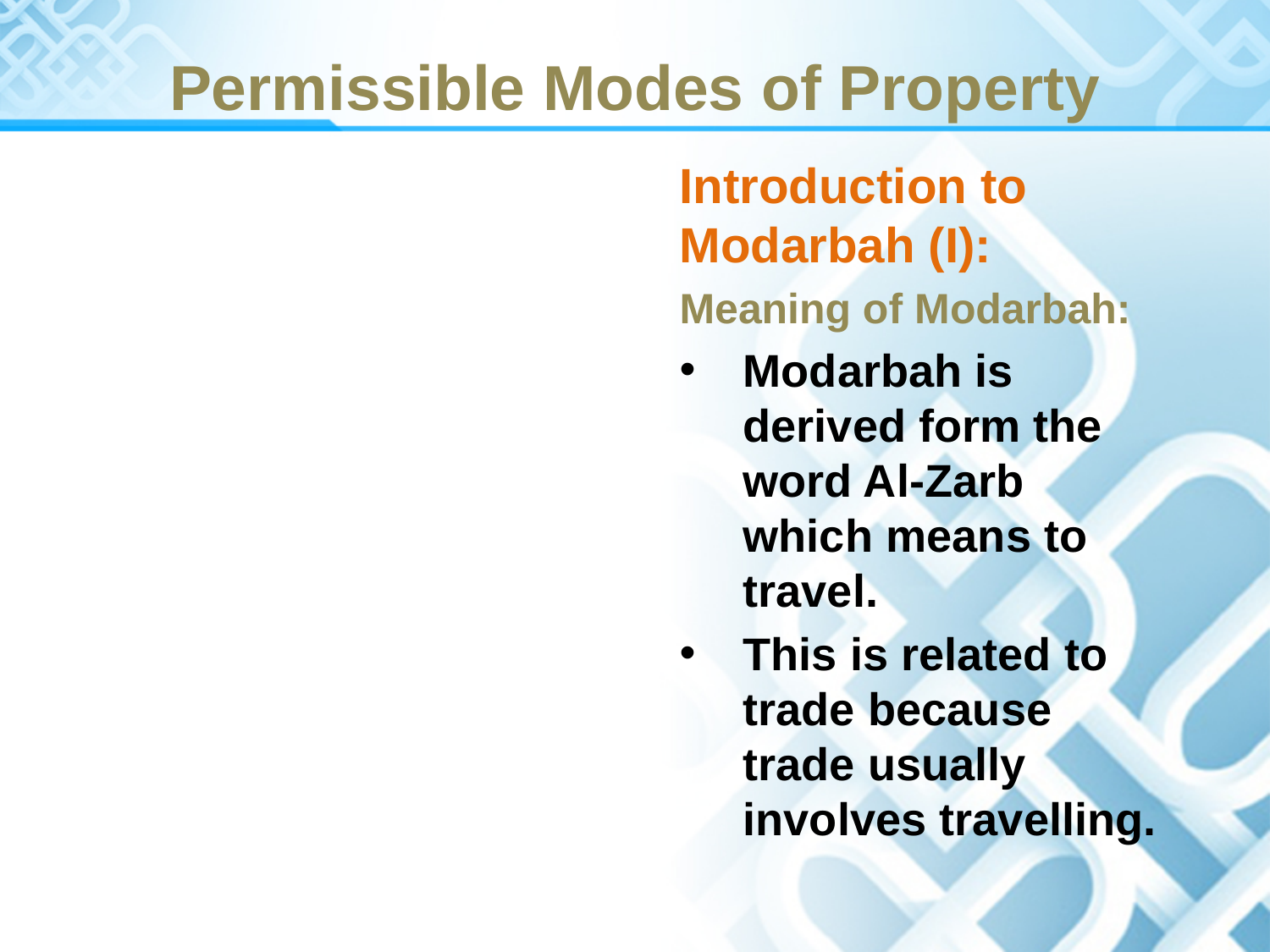

Permissible Modes of Property
Introduction to Modarbah (I):
Meaning of Modarbah:
Modarbah is derived form the word Al-Zarb which means to travel.
This is related to trade because trade usually involves travelling.